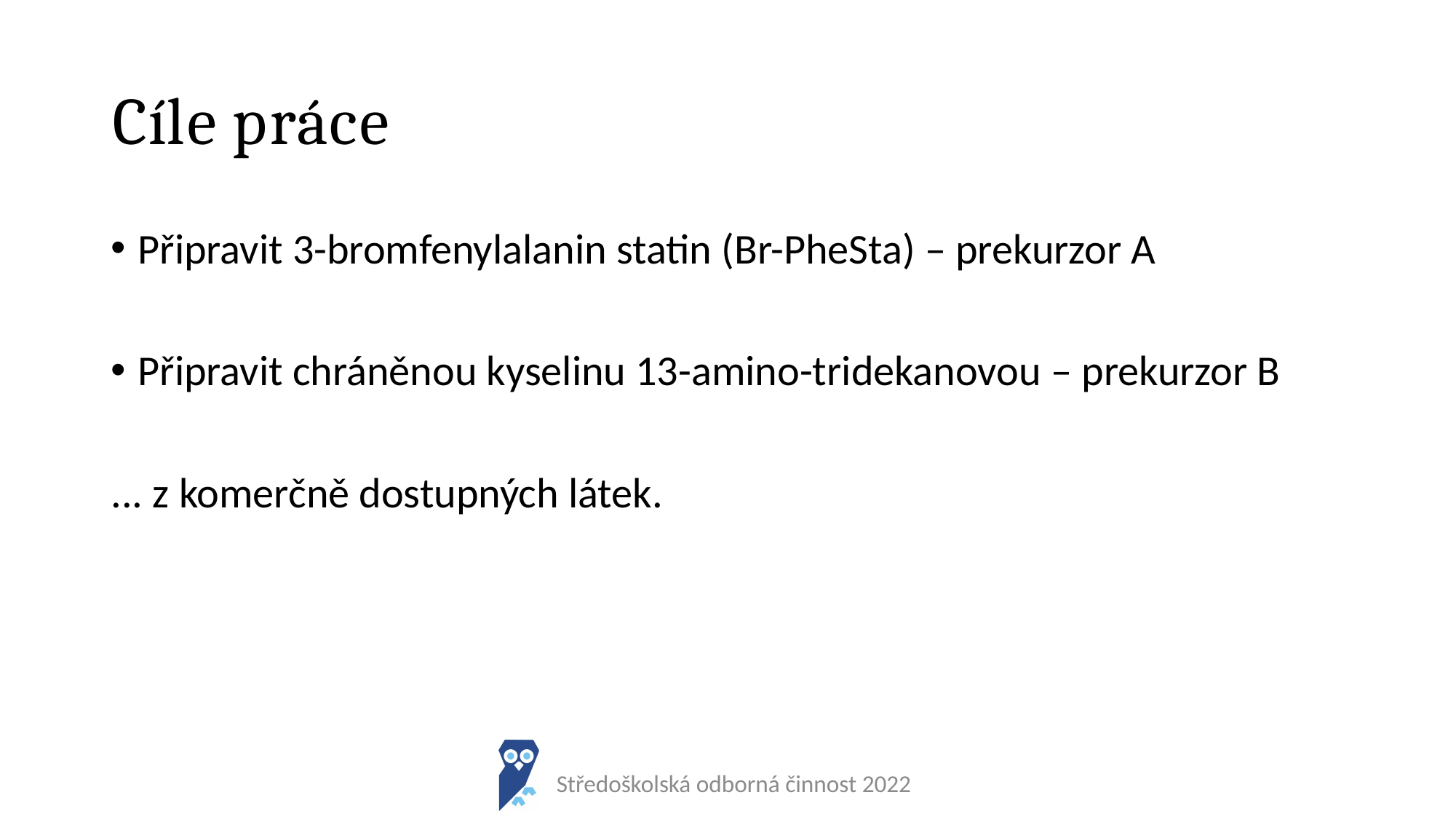

# Cíle práce
Připravit 3-bromfenylalanin statin (Br-PheSta) – prekurzor A

Připravit chráněnou kyselinu 13-amino-tridekanovou – prekurzor B

... z komerčně dostupných látek.
Středoškolská odborná činnost 2022